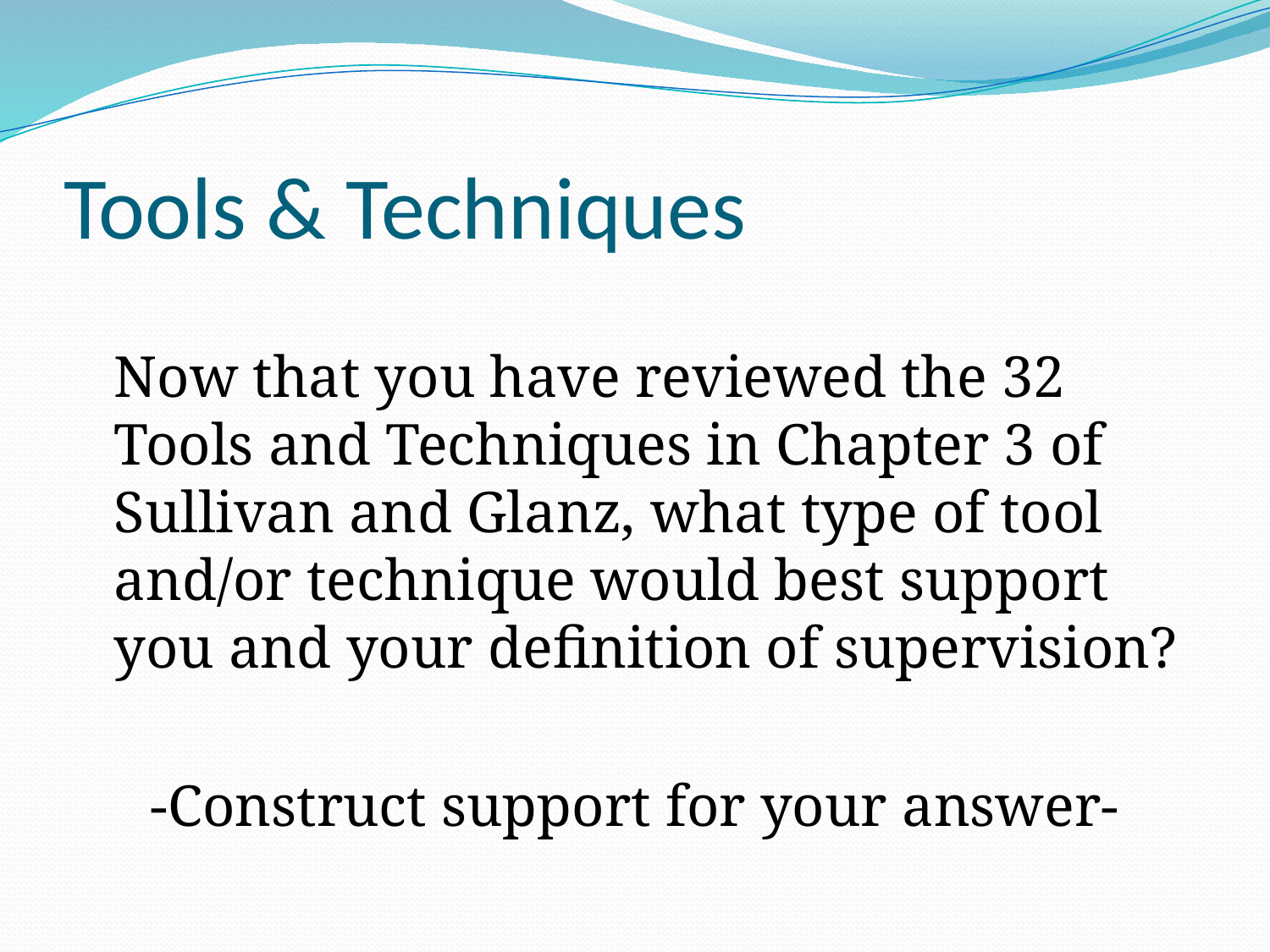

# Tools & Techniques

	Now that you have reviewed the 32 Tools and Techniques in Chapter 3 of Sullivan and Glanz, what type of tool and/or technique would best support you and your definition of supervision?

-Construct support for your answer-